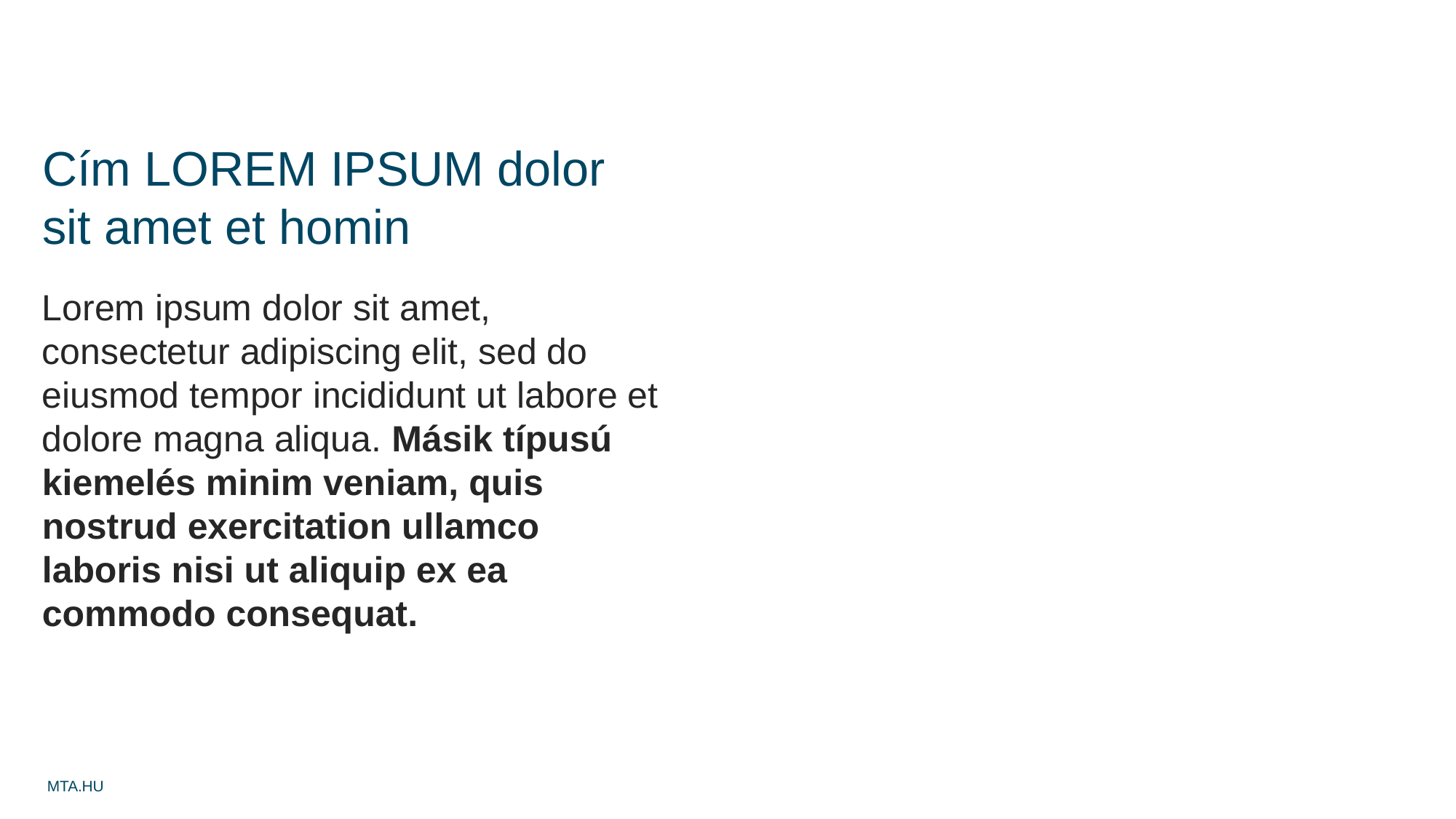

Cím LOREM IPSUM dolor sit amet et homin

Lorem ipsum dolor sit amet, consectetur adipiscing elit, sed do eiusmod tempor incididunt ut labore et dolore magna aliqua. Másik típusú kiemelés minim veniam, quis nostrud exercitation ullamco laboris nisi ut aliquip ex ea commodo consequat.